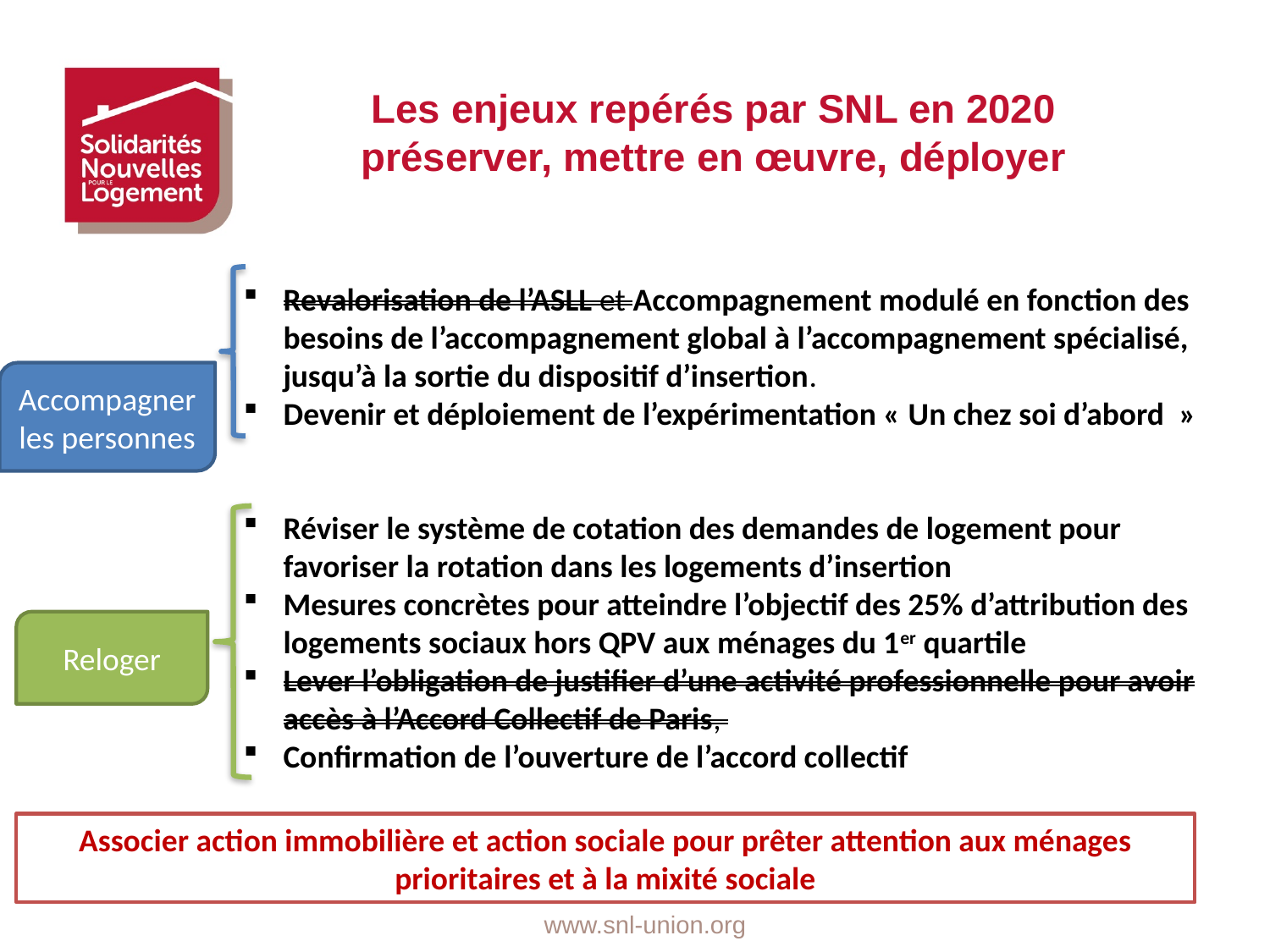

# Les enjeux repérés par SNL en 2020 préserver, mettre en œuvre, déployer

Revalorisation de l’ASLL et Accompagnement modulé en fonction des besoins de l’accompagnement global à l’accompagnement spécialisé, jusqu’à la sortie du dispositif d’insertion.
Devenir et déploiement de l’expérimentation « Un chez soi d’abord  »

Réviser le système de cotation des demandes de logement pour favoriser la rotation dans les logements d’insertion
Mesures concrètes pour atteindre l’objectif des 25% d’attribution des logements sociaux hors QPV aux ménages du 1er quartile
Lever l’obligation de justifier d’une activité professionnelle pour avoir accès à l’Accord Collectif de Paris,
Confirmation de l’ouverture de l’accord collectif

Accompagner les personnes

Reloger
Associer action immobilière et action sociale pour prêter attention aux ménages prioritaires et à la mixité sociale